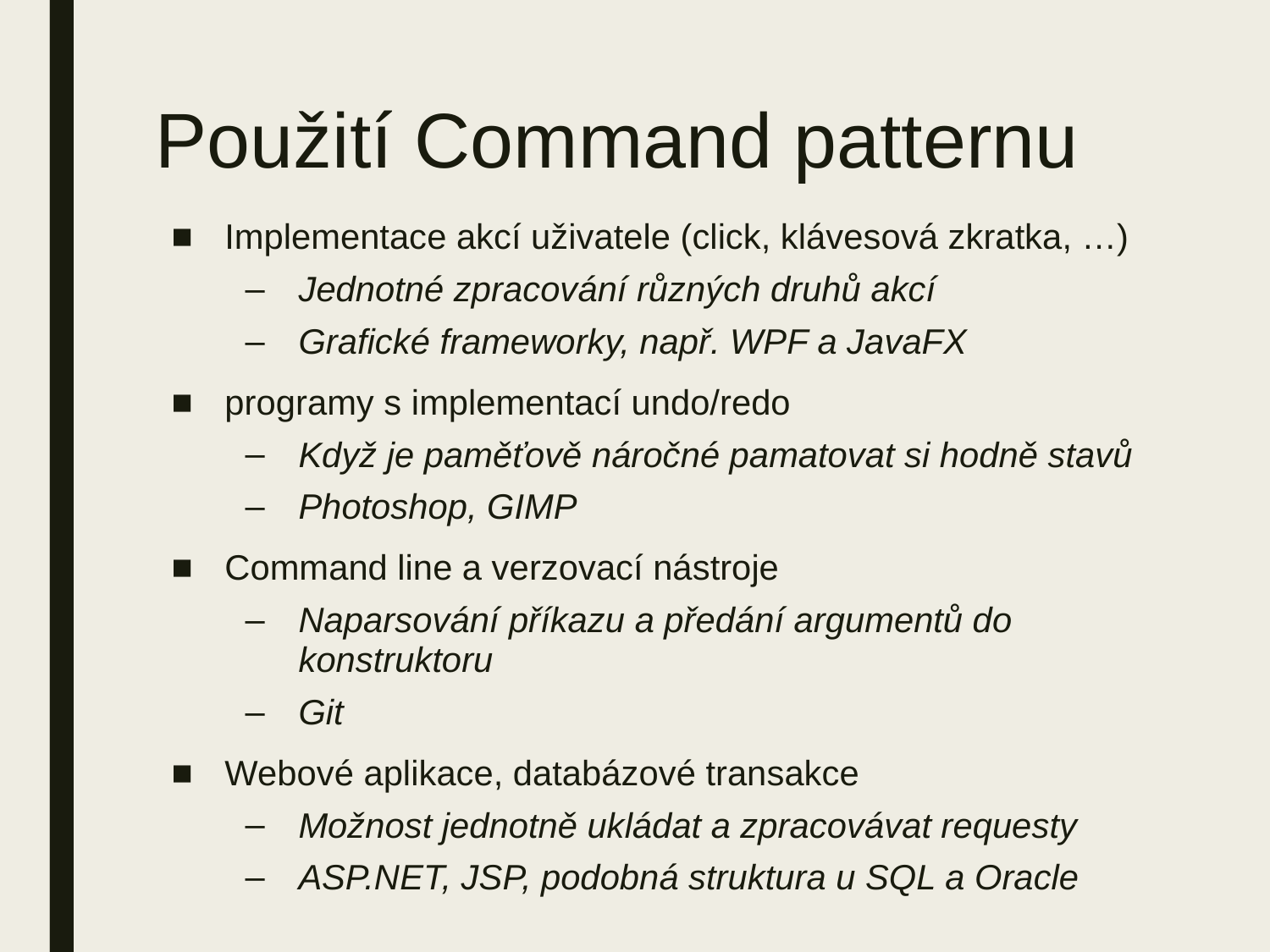

# Použití Command patternu
Implementace akcí uživatele (click, klávesová zkratka, …)
Jednotné zpracování různých druhů akcí
Grafické frameworky, např. WPF a JavaFX
programy s implementací undo/redo
Když je paměťově náročné pamatovat si hodně stavů
Photoshop, GIMP
Command line a verzovací nástroje
Naparsování příkazu a předání argumentů do konstruktoru
Git
Webové aplikace, databázové transakce
Možnost jednotně ukládat a zpracovávat requesty
ASP.NET, JSP, podobná struktura u SQL a Oracle